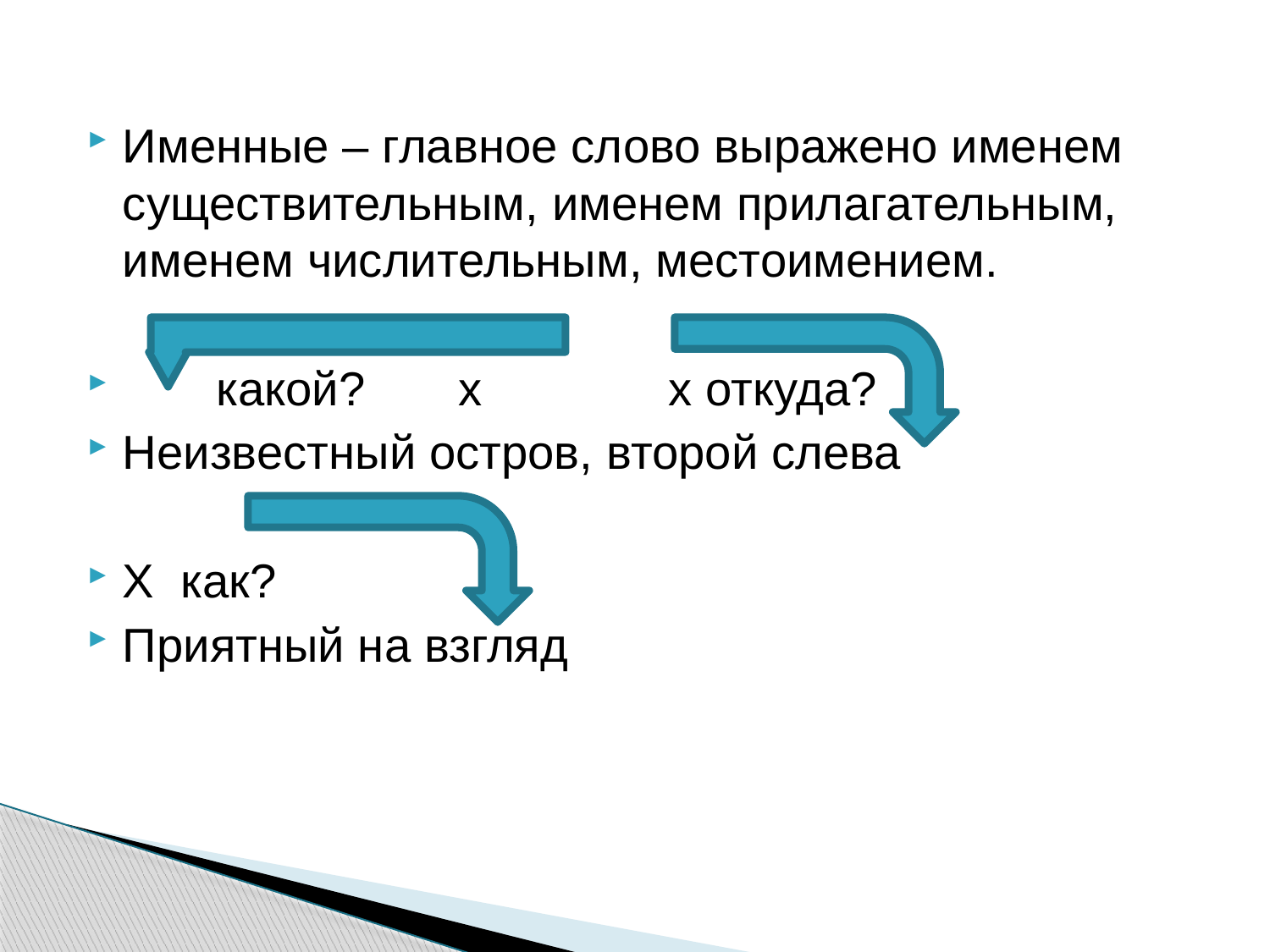

Именные – главное слово выражено именем существительным, именем прилагательным, именем числительным, местоимением.

       какой?       х              х откуда?
Неизвестный остров, второй слева

Х  как?
Приятный на взгляд